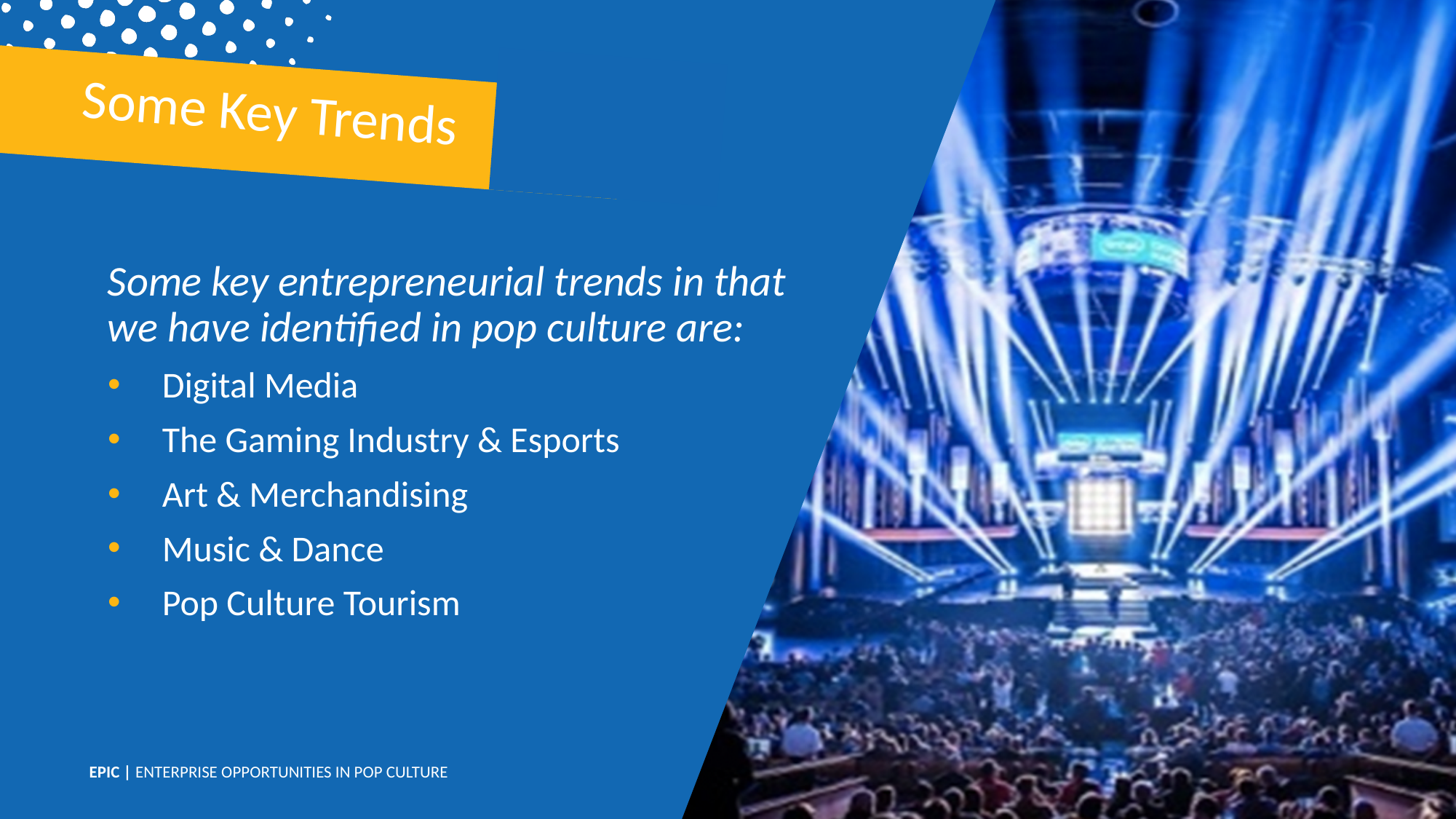

Some Key Trends
Some key entrepreneurial trends in that we have identified in pop culture are:
Digital Media
The Gaming Industry & Esports
Art & Merchandising
Music & Dance
Pop Culture Tourism